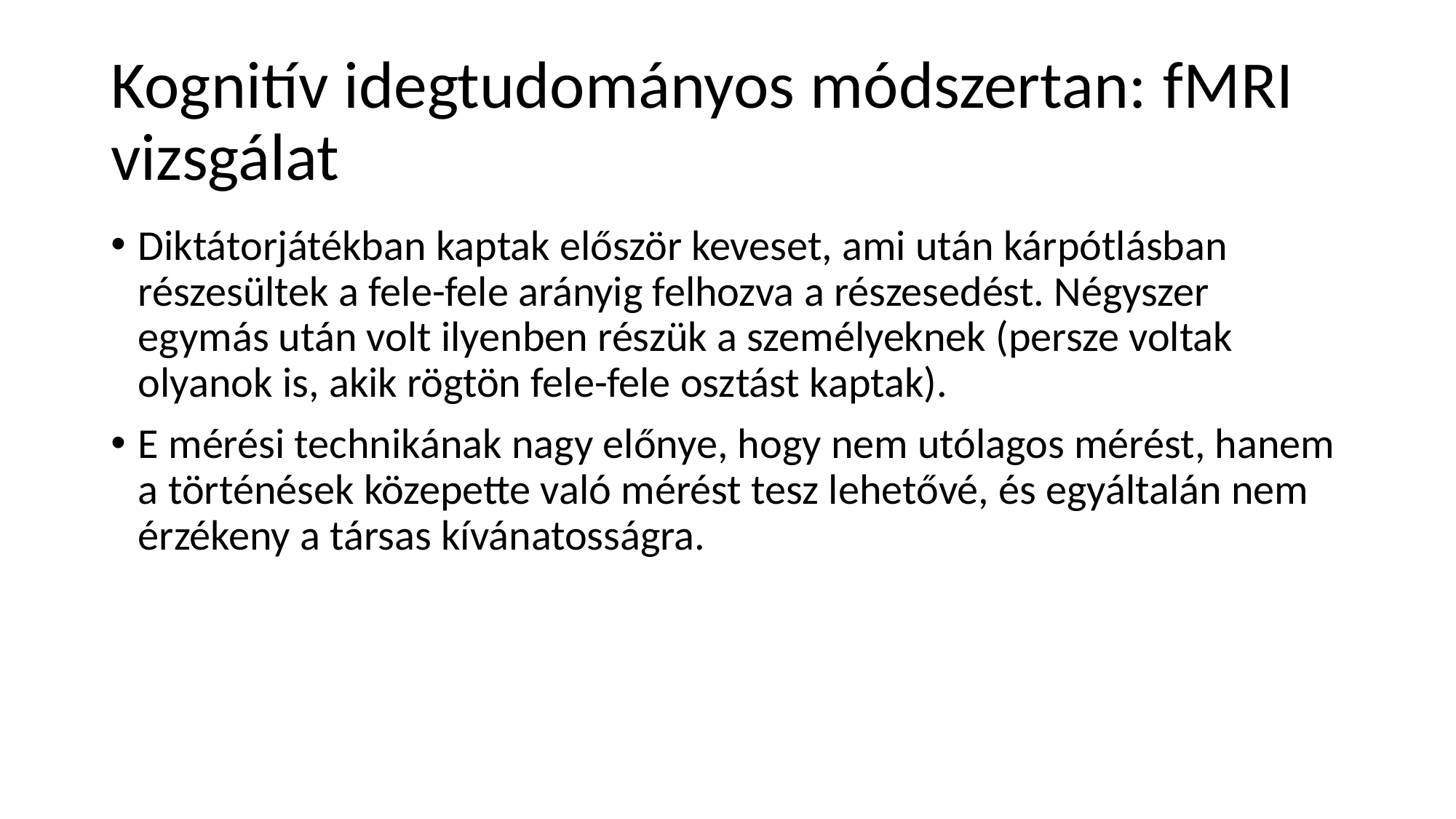

# Kognitív idegtudományos módszertan: fMRI vizsgálat
Diktátorjátékban kaptak először keveset, ami után kárpótlásban részesültek a fele-fele arányig felhozva a részesedést. Négyszer egymás után volt ilyenben részük a személyeknek (persze voltak olyanok is, akik rögtön fele-fele osztást kaptak).
E mérési technikának nagy előnye, hogy nem utólagos mérést, hanem a történések közepette való mérést tesz lehetővé, és egyáltalán nem érzékeny a társas kívánatosságra.